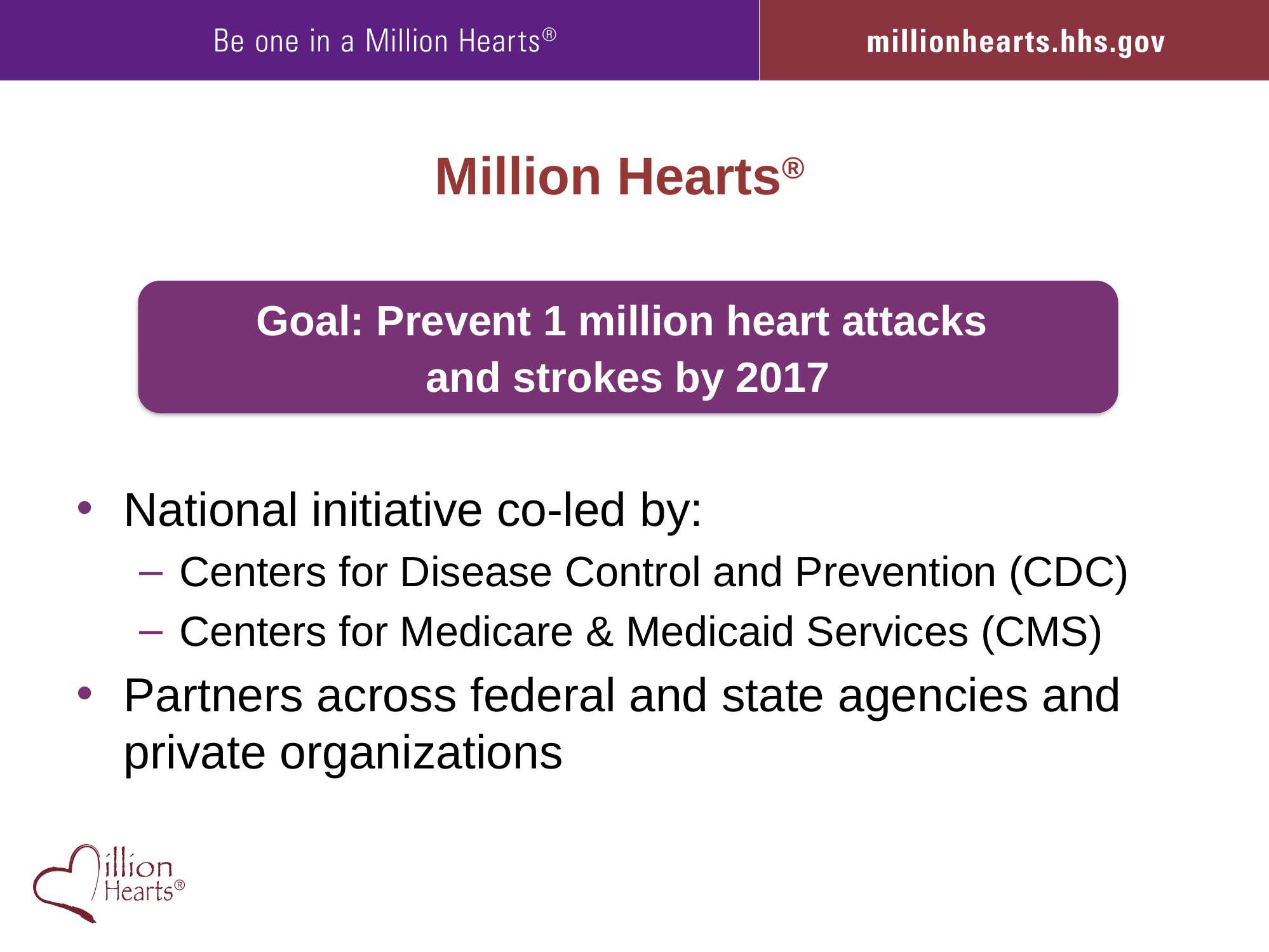

# Million Hearts®
Goal: Prevent 1 million heart attacks
and strokes by 2017
National initiative co-led by:
Centers for Disease Control and Prevention (CDC)
Centers for Medicare & Medicaid Services (CMS)
Partners across federal and state agencies and private organizations
2